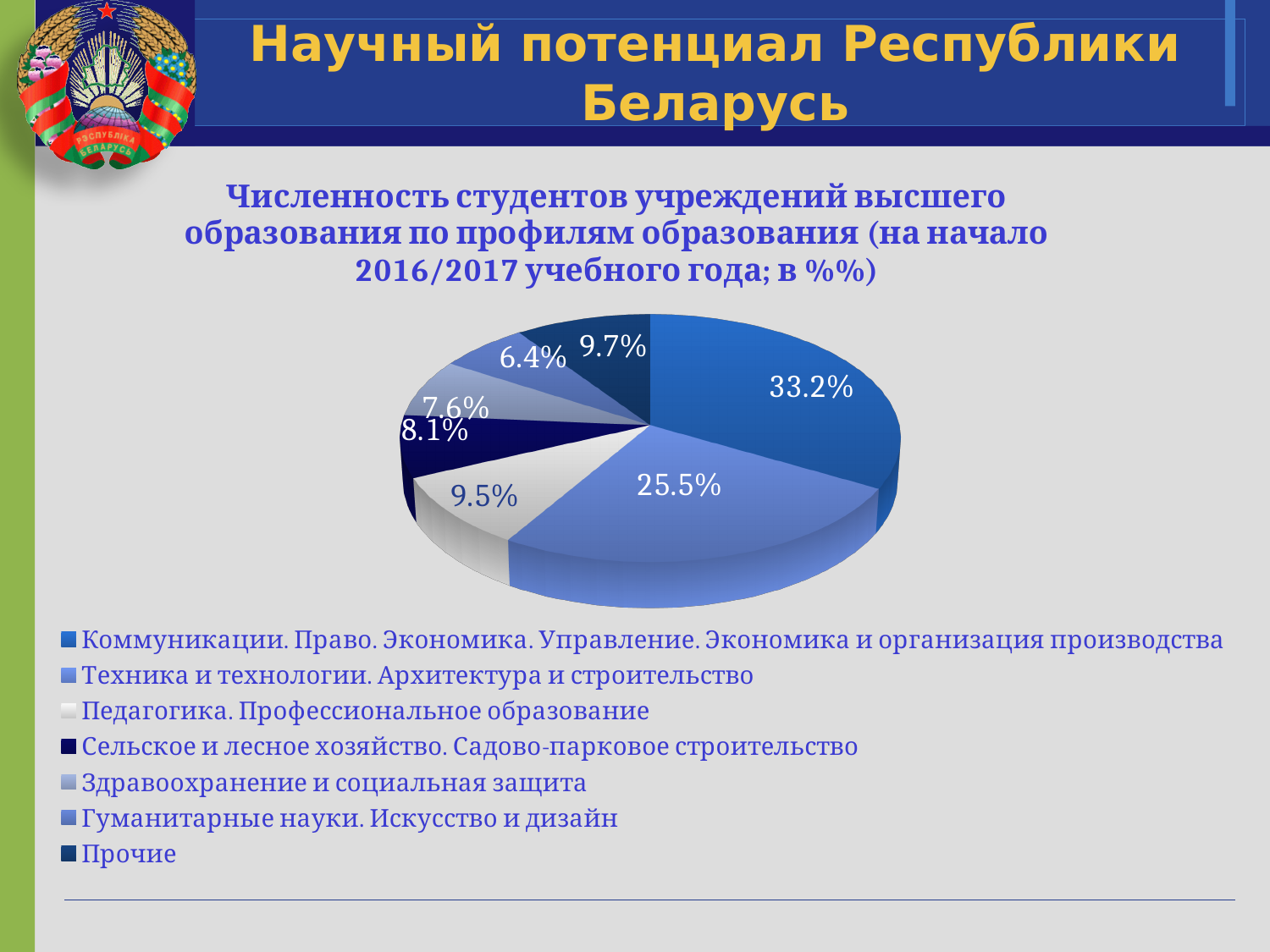

# Научный потенциал Республики Беларусь

[unsupported chart]